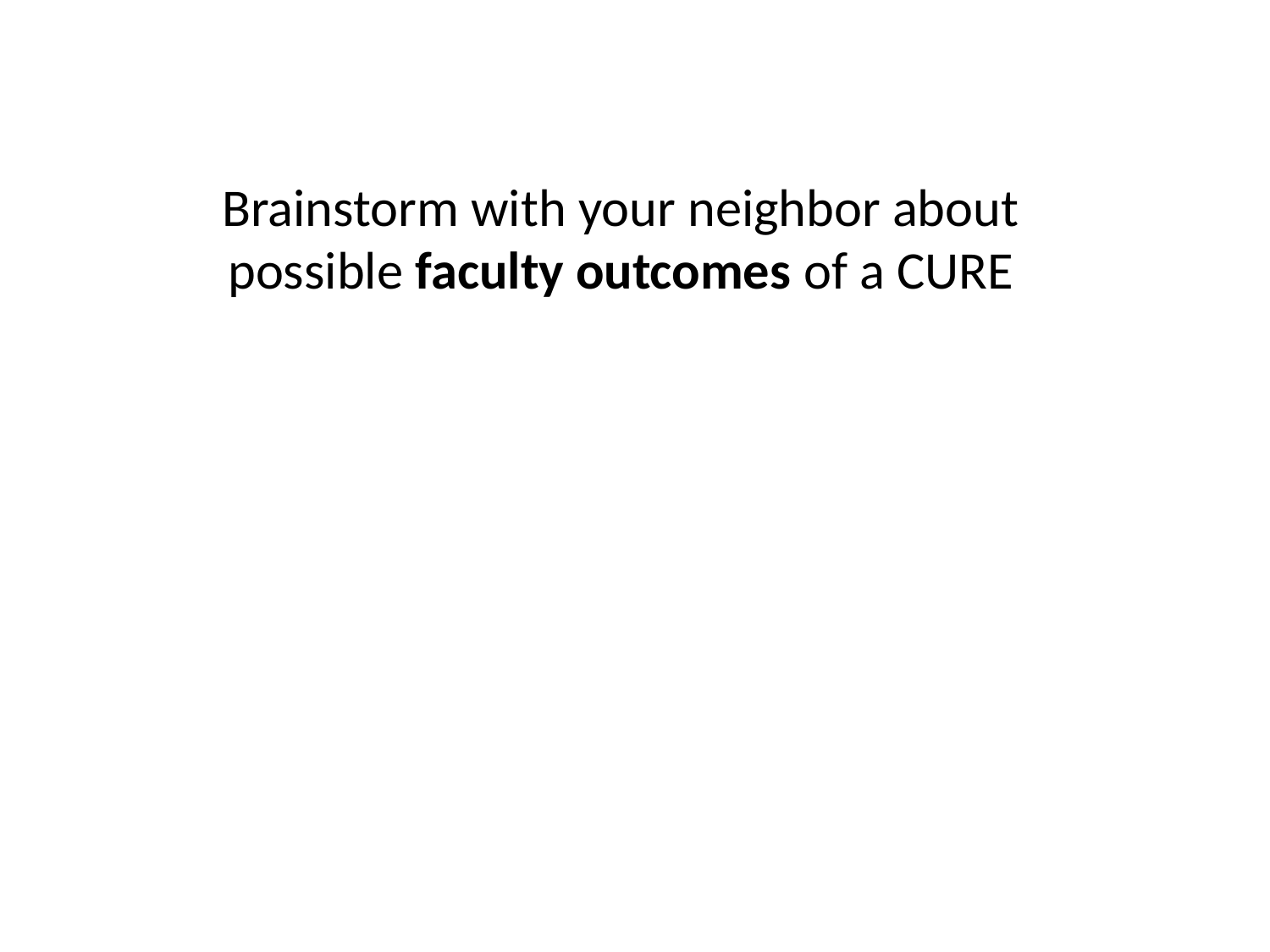

Brainstorm with your neighbor about possible faculty outcomes of a CURE